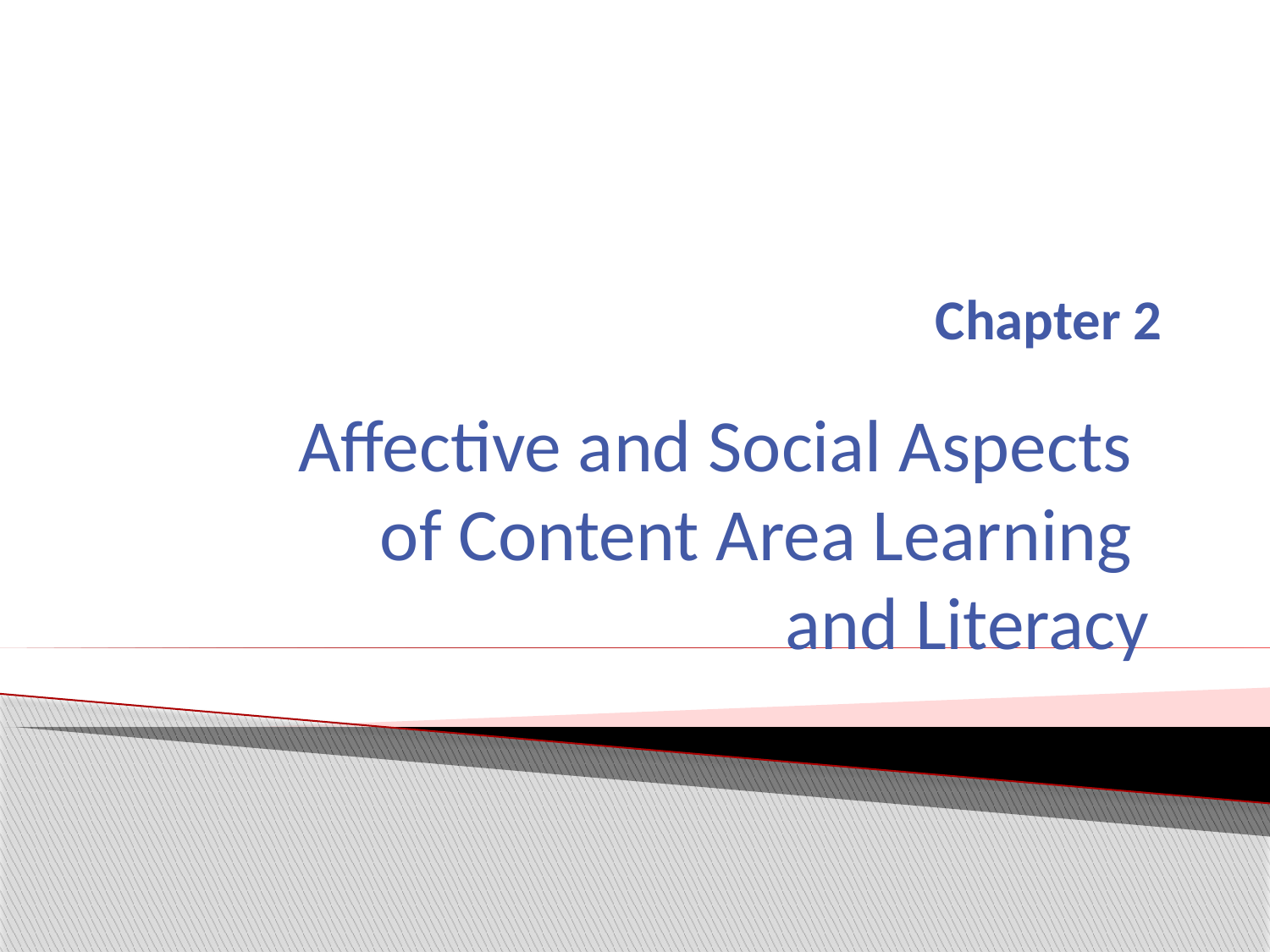

# Chapter 2
Affective and Social Aspects
of Content Area Learning
and Literacy